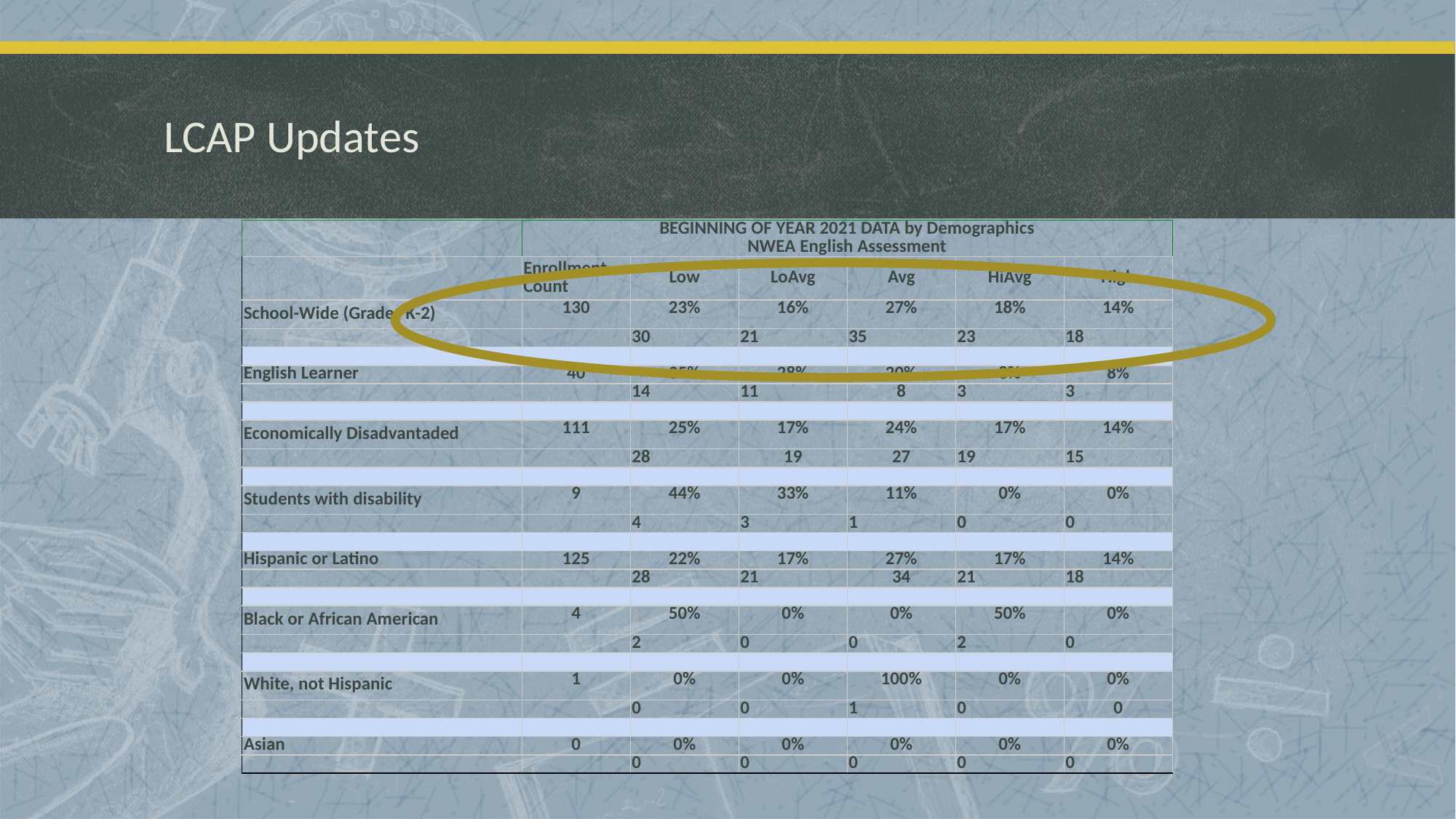

# LCAP Updates
|  | BEGINNING OF YEAR 2021 DATA by Demographics NWEA English Assessment |  |  |  |  |  |
| --- | --- | --- | --- | --- | --- | --- |
|  | Enrollment Count | Low | LoAvg | Avg | HiAvg | High |
| School-Wide (Grades K-2) | 130 | 23% | 16% | 27% | 18% | 14% |
|  |  | 30 | 21 | 35 | 23 | 18 |
|  |  |  |  |  |  |  |
| English Learner | 40 | 35% | 28% | 20% | 8% | 8% |
|  |  | 14 | 11 | 8 | 3 | 3 |
|  |  |  |  |  |  |  |
| Economically Disadvantaded | 111 | 25% | 17% | 24% | 17% | 14% |
|  |  | 28 | 19 | 27 | 19 | 15 |
|  |  |  |  |  |  |  |
| Students with disability | 9 | 44% | 33% | 11% | 0% | 0% |
|  |  | 4 | 3 | 1 | 0 | 0 |
|  |  |  |  |  |  |  |
| Hispanic or Latino | 125 | 22% | 17% | 27% | 17% | 14% |
|  |  | 28 | 21 | 34 | 21 | 18 |
|  |  |  |  |  |  |  |
| Black or African American | 4 | 50% | 0% | 0% | 50% | 0% |
|  |  | 2 | 0 | 0 | 2 | 0 |
|  |  |  |  |  |  |  |
| White, not Hispanic | 1 | 0% | 0% | 100% | 0% | 0% |
|  |  | 0 | 0 | 1 | 0 | 0 |
|  |  |  |  |  |  |  |
| Asian | 0 | 0% | 0% | 0% | 0% | 0% |
|  |  | 0 | 0 | 0 | 0 | 0 |